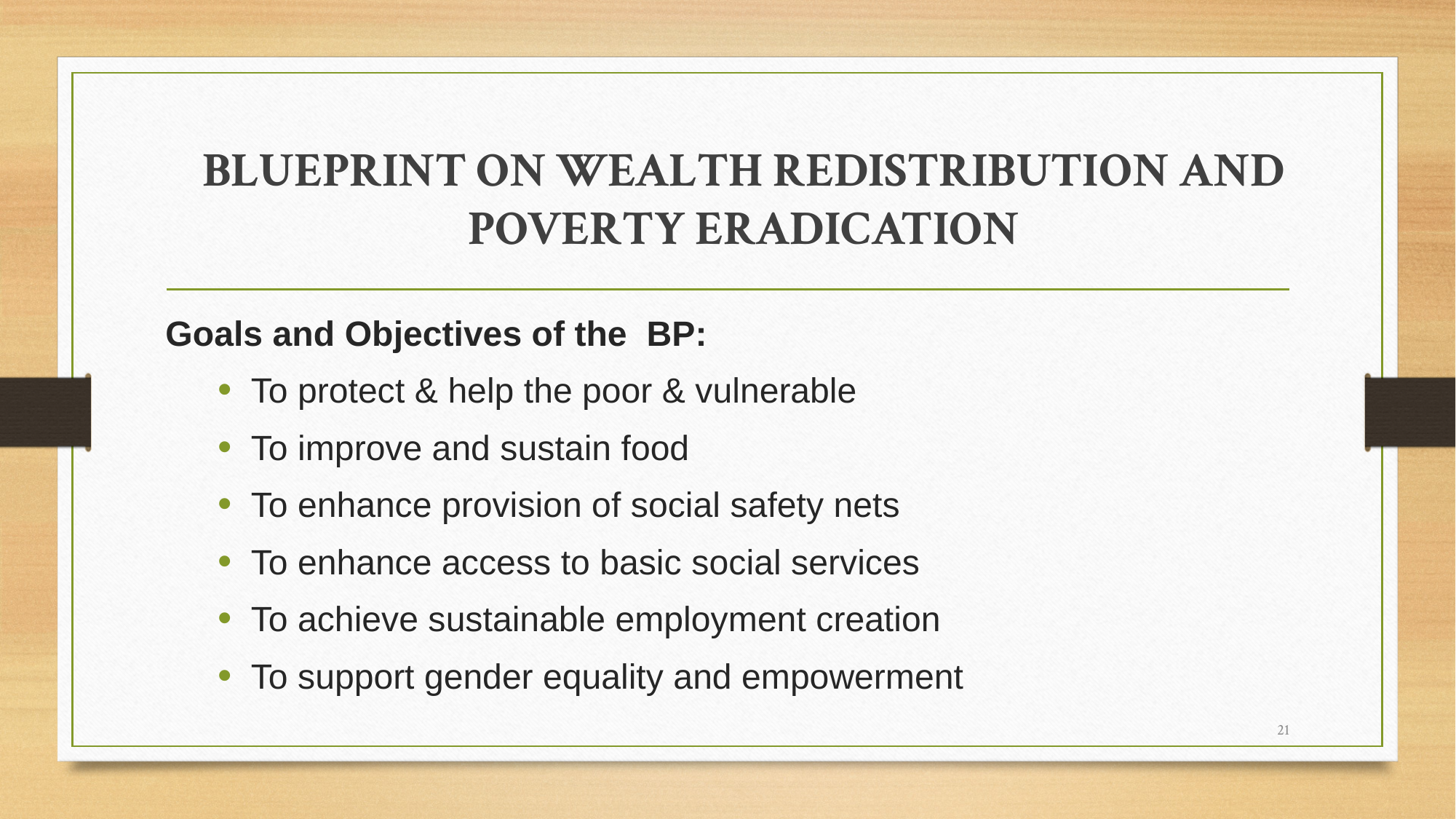

# BLUEPRINT ON WEALTH REDISTRIBUTION AND  POVERTY ERADICATION
Goals and Objectives of the  BP:
To protect & help the poor & vulnerable
To improve and sustain food
To enhance provision of social safety nets
To enhance access to basic social services
To achieve sustainable employment creation
To support gender equality and empowerment

21